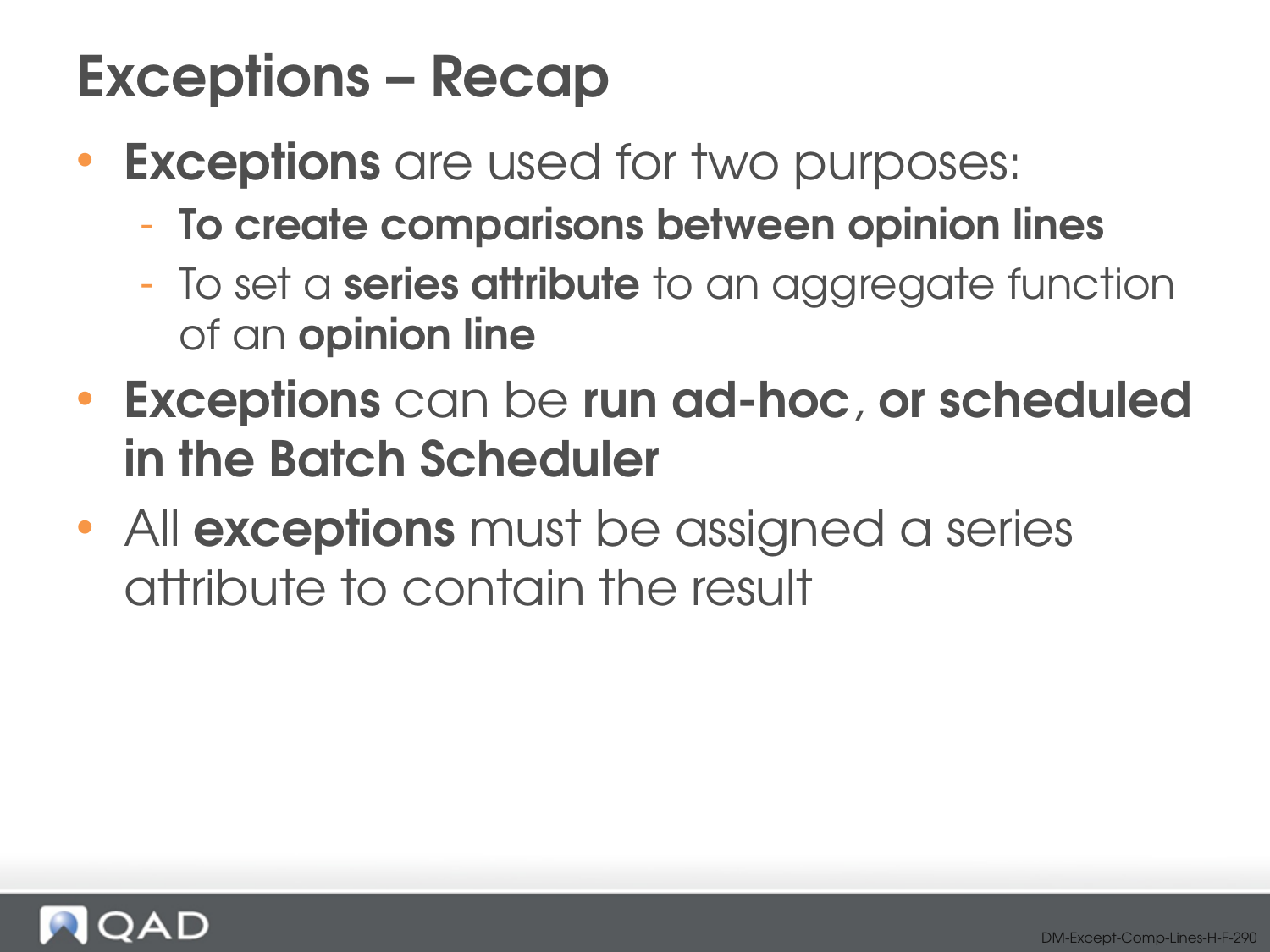

# Exceptions – Recap
Exceptions are used for two purposes:
To create comparisons between opinion lines
To set a series attribute to an aggregate function of an opinion line
Exceptions can be run ad-hoc, or scheduled in the Batch Scheduler
All exceptions must be assigned a series attribute to contain the result
DM-Except-Comp-Lines-H-F-290